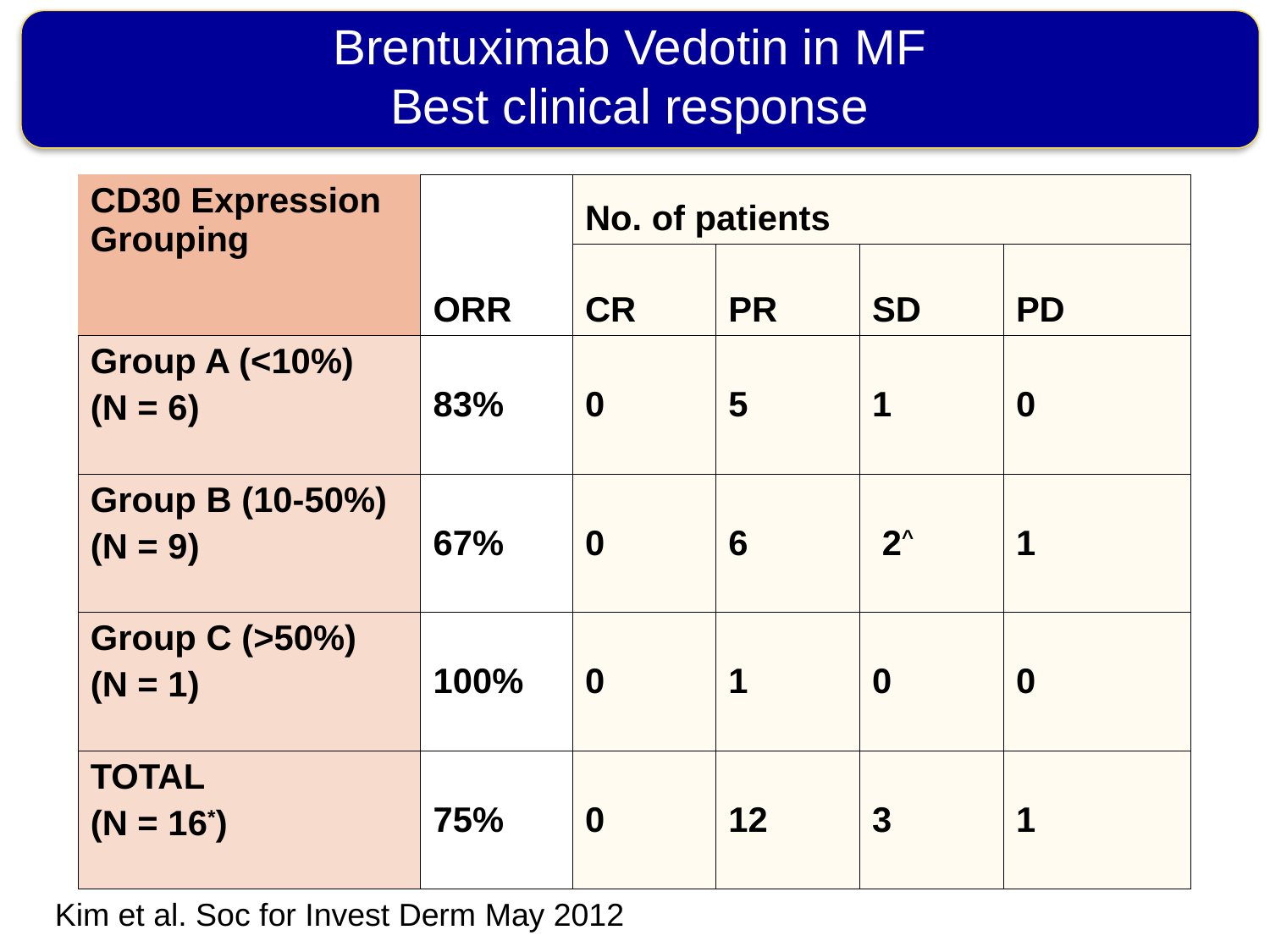

Brentuximab Vedotin in MF
Best clinical response

| CD30 Expression Grouping | ORR | No. of patients |  |  |  |
| --- | --- | --- | --- | --- | --- |
|  |  | CR | PR | SD | PD |
| Group A (<10%) (N = 6) | 83% | 0 | 5 | 1 | 0 |
| Group B (10-50%) (N = 9) | 67% | 0 | 6 | 2^ | 1 |
| Group C (>50%) (N = 1) | 100% | 0 | 1 | 0 | 0 |
| TOTAL (N = 16\*) | 75% | 0 | 12 | 3 | 1 |

Kim et al. Soc for Invest Derm May 2012